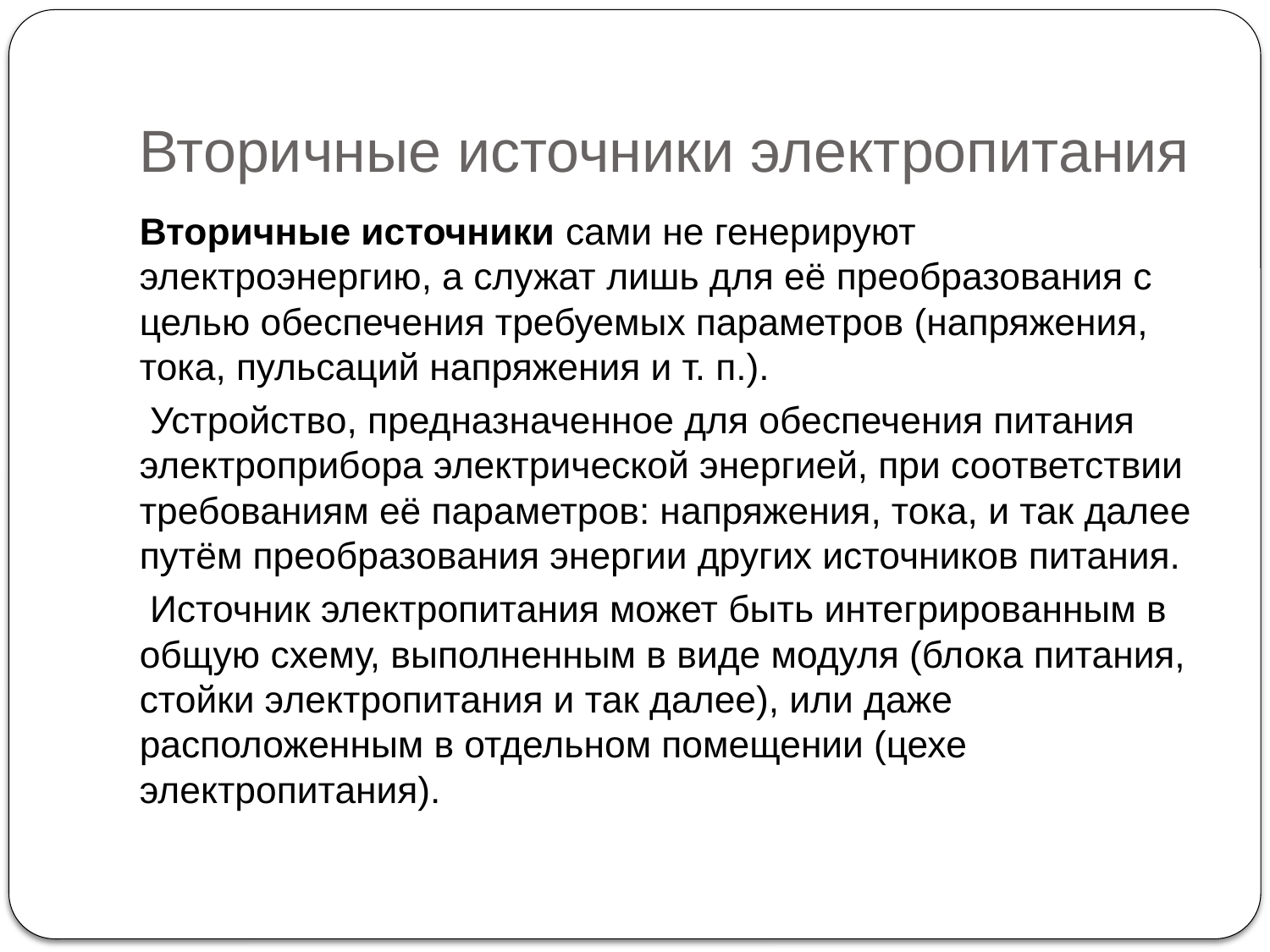

# Вторичные источники электропитания
Вторичные источники сами не генерируют электроэнергию, а служат лишь для её преобразования с целью обеспечения требуемых параметров (напряжения, тока, пульсаций напряжения и т. п.).
 Устройство, предназначенное для обеспечения питания электроприбора электрической энергией, при соответствии требованиям её параметров: напряжения, тока, и так далее путём преобразования энергии других источников питания.
 Источник электропитания может быть интегрированным в общую схему, выполненным в виде модуля (блока питания, стойки электропитания и так далее), или даже расположенным в отдельном помещении (цехе электропитания).